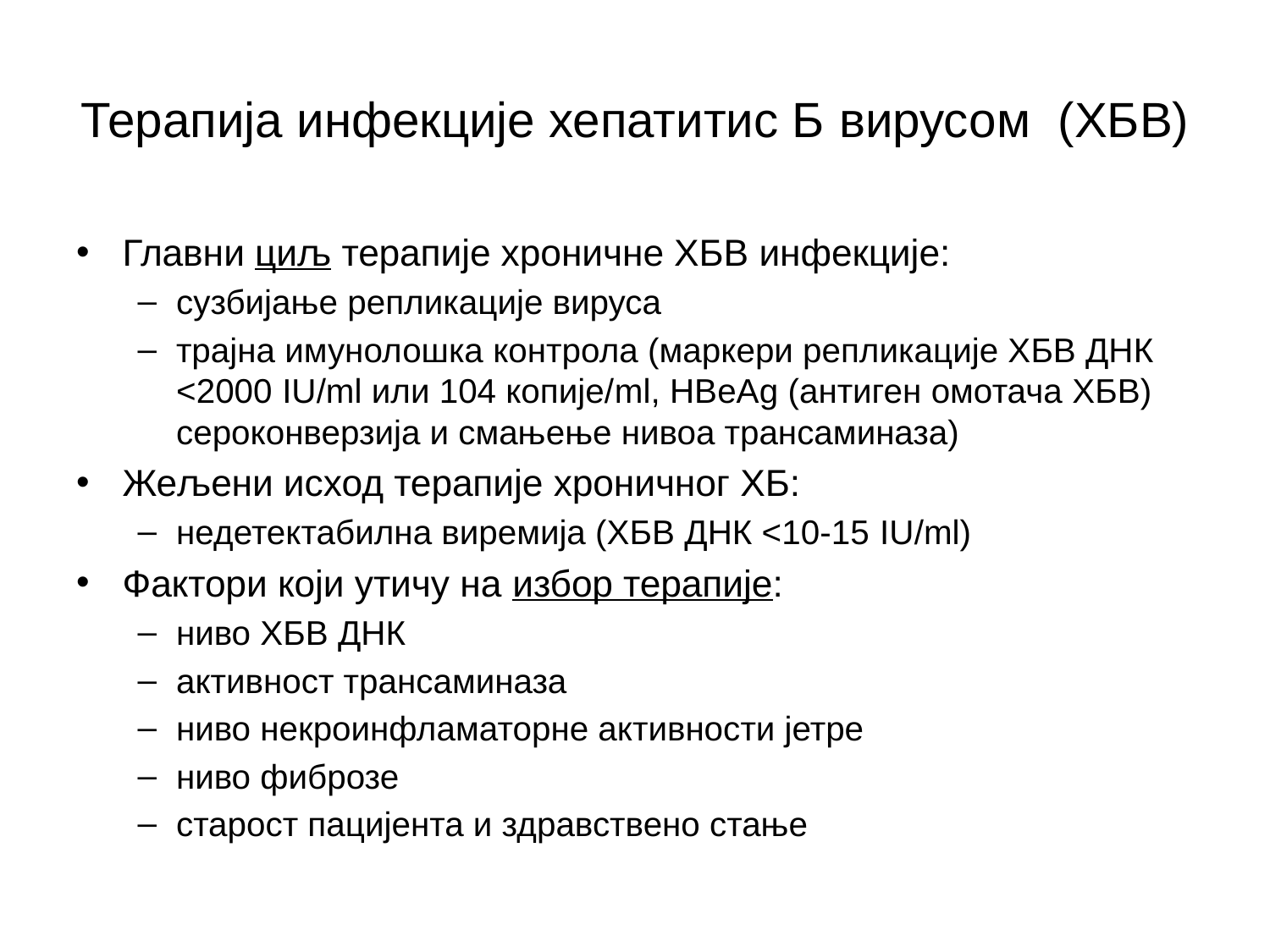

# Терапија инфекције хепатитис Б вирусом  (ХБВ)
Главни циљ терапије хроничне ХБВ инфекције:
сузбијање репликације вируса
трајна имунолошка контрола (маркери репликације ХБВ ДНК <2000 IU/ml или 104 копије/ml, HBеАg (антиген омотача ХБВ) сероконверзија и смањење нивоа трансаминаза)
Жељени исход терапије хроничног ХБ:
недетектабилна виремија (ХБВ ДНК <10-15 IU/ml)
Фактори који утичу на избор терапије:
ниво ХБВ ДНК
активност трансаминаза
ниво некроинфламаторне активности јетре
ниво фиброзе
старост пацијента и здравствено стање